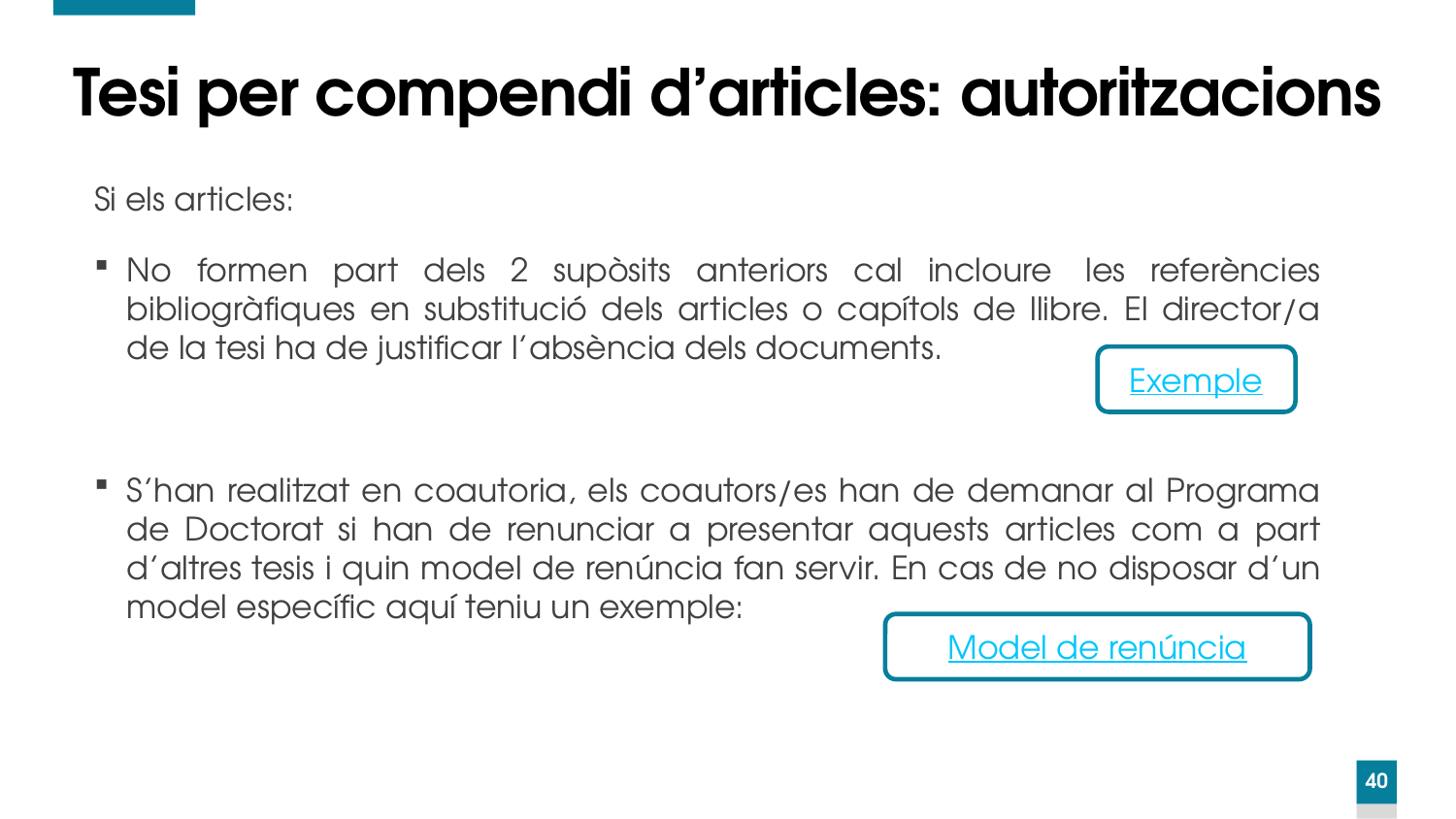

# Tesi per compendi d’articles: autoritzacions
Si els articles:
No formen part dels 2 supòsits anteriors cal incloure  les referències bibliogràfiques en substitució dels articles o capítols de llibre. El director/a de la tesi ha de justificar l’absència dels documents.

S’han realitzat en coautoria, els coautors/es han de demanar al Programa de Doctorat si han de renunciar a presentar aquests articles com a part d’altres tesis i quin model de renúncia fan servir. En cas de no disposar d’un model específic aquí teniu un exemple:
Exemple
Model de renúncia